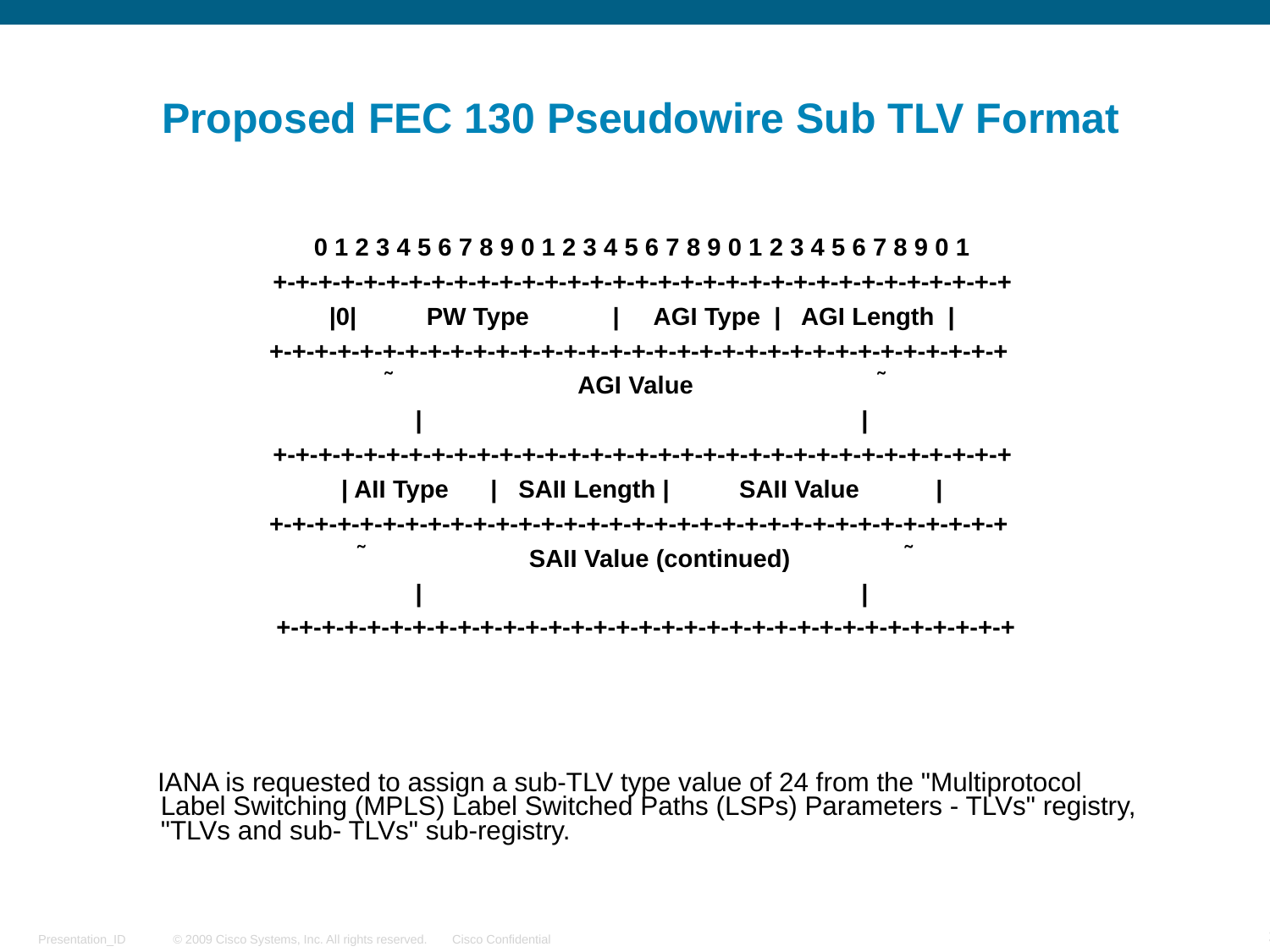

# Proposed FEC 130 Pseudowire Sub TLV Format

 0 1 2 3 4 5 6 7 8 9 0 1 2 3 4 5 6 7 8 9 0 1 2 3 4 5 6 7 8 9 0 1
 +-+-+-+-+-+-+-+-+-+-+-+-+-+-+-+-+-+-+-+-+-+-+-+-+-+-+-+-+-+-+-+-+
 |0|          PW Type            |     AGI Type  |   AGI Length  |
 +-+-+-+-+-+-+-+-+-+-+-+-+-+-+-+-+-+-+-+-+-+-+-+-+-+-+-+-+-+-+-+-+
 ̃                          AGI Value                            ̃
 |                                                               |
 +-+-+-+-+-+-+-+-+-+-+-+-+-+-+-+-+-+-+-+-+-+-+-+-+-+-+-+-+-+-+-+-+
 | AII Type      |   SAII Length |          SAII Value           |
 +-+-+-+-+-+-+-+-+-+-+-+-+-+-+-+-+-+-+-+-+-+-+-+-+-+-+-+-+-+-+-+-+
 ̃                       SAII Value (continued)                  ̃
 |                                                               |
 +-+-+-+-+-+-+-+-+-+-+-+-+-+-+-+-+-+-+-+-+-+-+-+-+-+-+-+-+-+-+-+-+

    IANA is requested to assign a sub-TLV type value of 24 from the "Multiprotocol Label Switching (MPLS) Label Switched Paths (LSPs) Parameters - TLVs" registry, "TLVs and sub- TLVs" sub-registry.